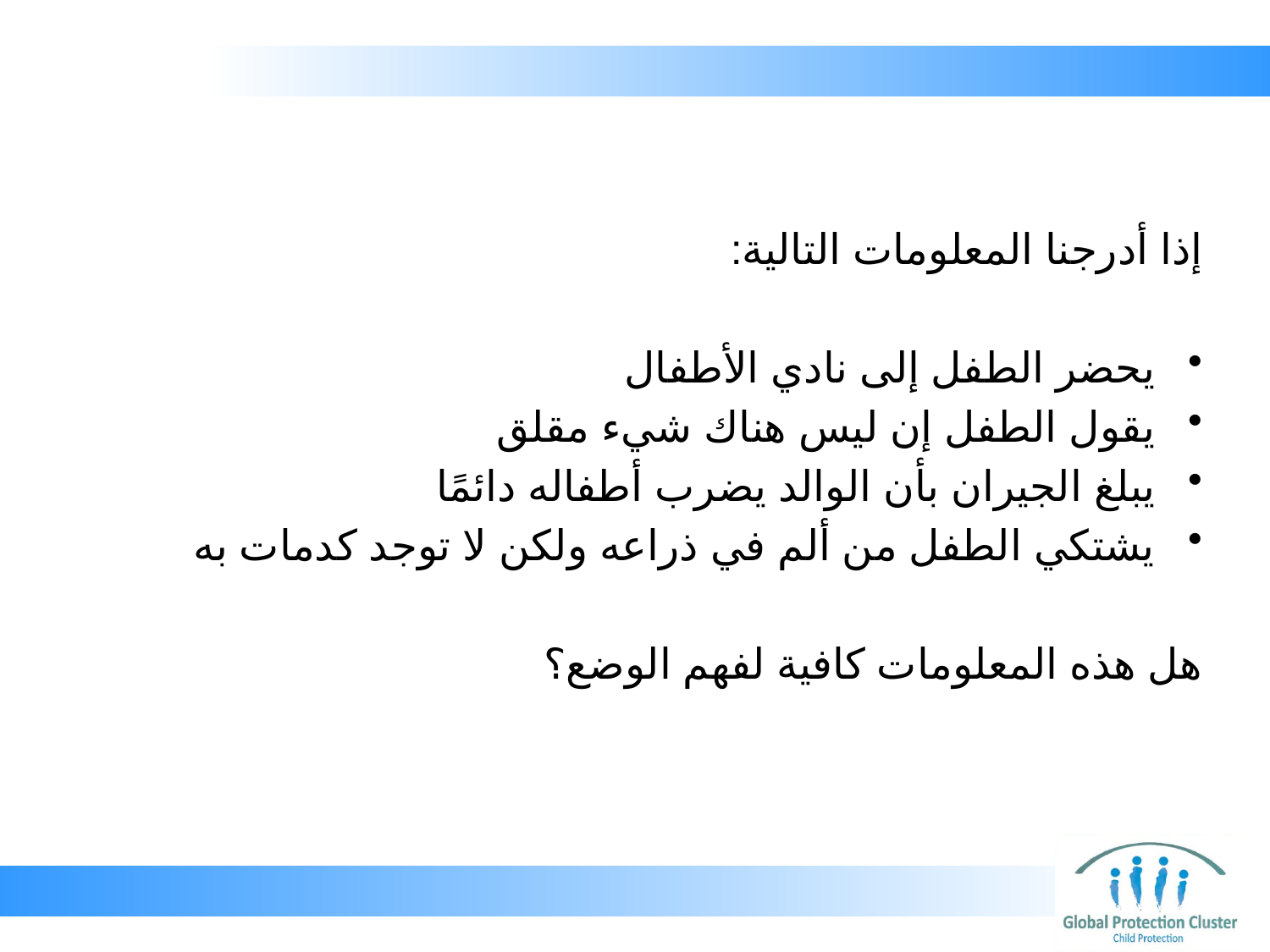

إذا أدرجنا المعلومات التالية:

يحضر الطفل إلى نادي الأطفال
يقول الطفل إن ليس هناك شيء مقلق
يبلغ الجيران بأن الوالد يضرب أطفاله دائمًا
يشتكي الطفل من ألم في ذراعه ولكن لا توجد كدمات به

هل هذه المعلومات كافية لفهم الوضع؟